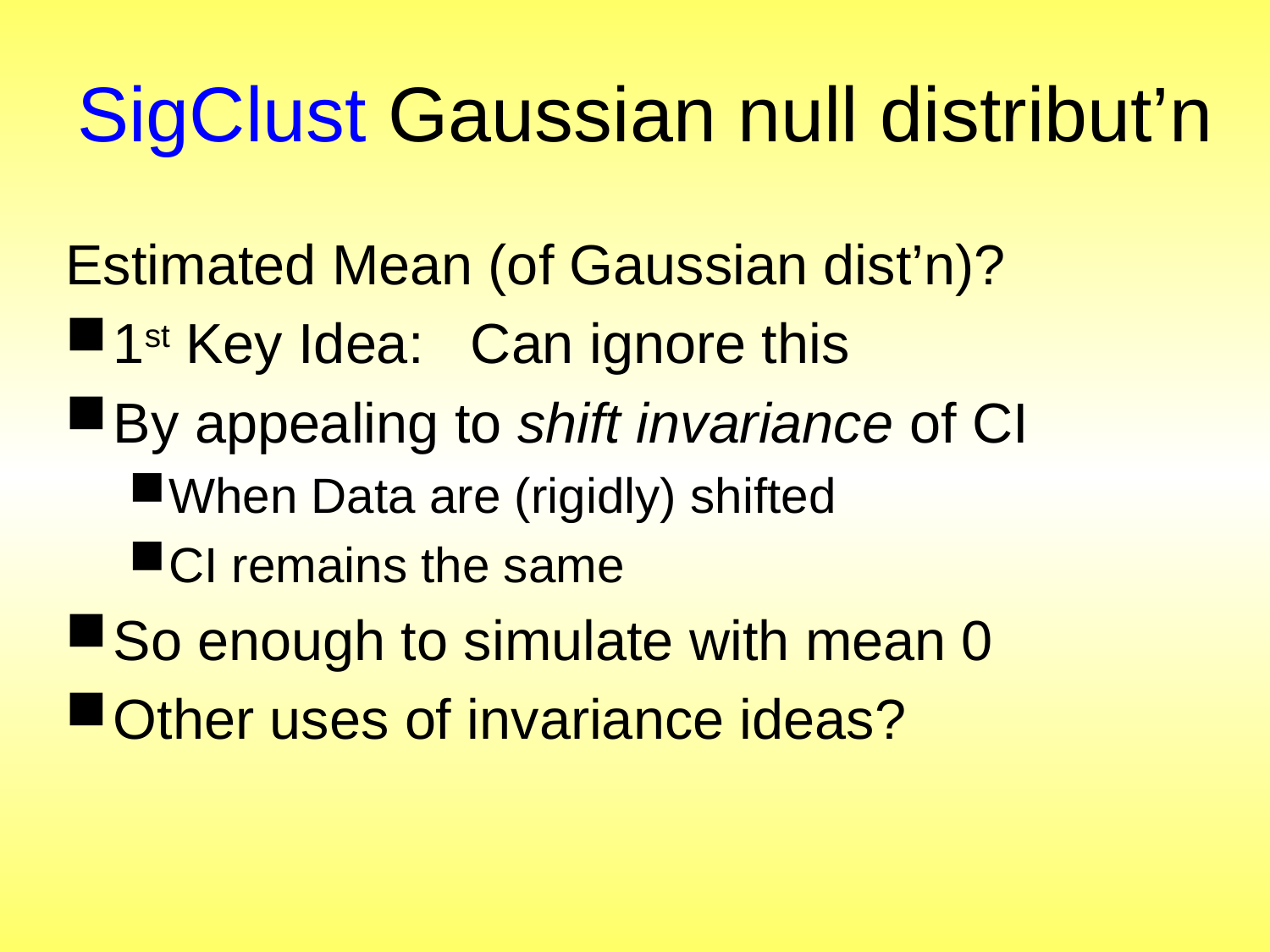

# SigClust Gaussian null distribut’n
Estimated Mean (of Gaussian dist’n)?
1st Key Idea:   Can ignore this
By appealing to shift invariance of CI
When Data are (rigidly) shifted
CI remains the same
So enough to simulate with mean 0
Other uses of invariance ideas?